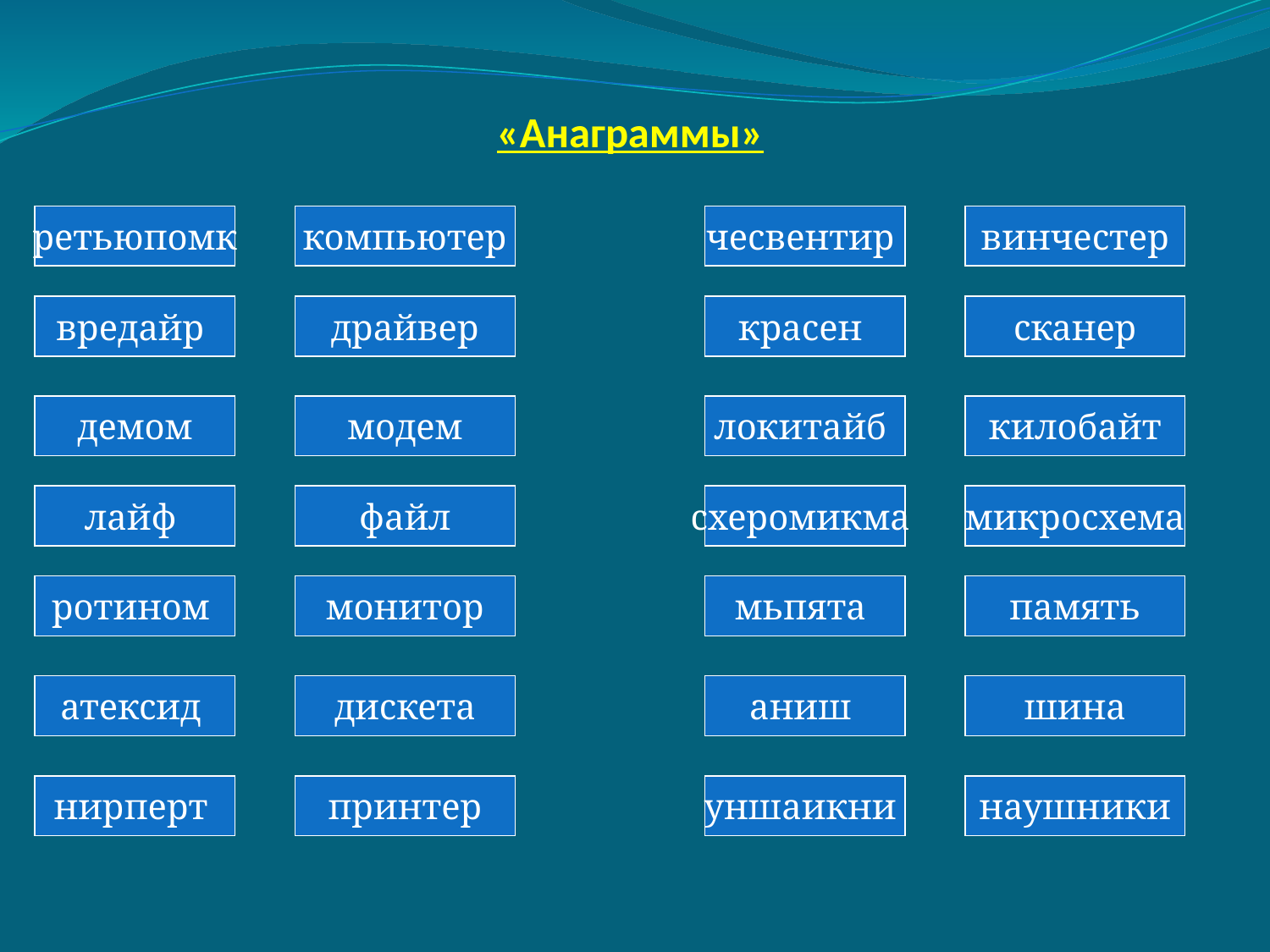

# «Анаграммы»
ретьюпомк
компьютер
чесвентир
винчестер
вредайр
драйвер
красен
сканер
демом
модем
локитайб
килобайт
лайф
файл
схеромикма
микросхема
ротином
монитор
мьпята
память
атексид
дискета
аниш
шина
нирперт
принтер
уншаикни
наушники